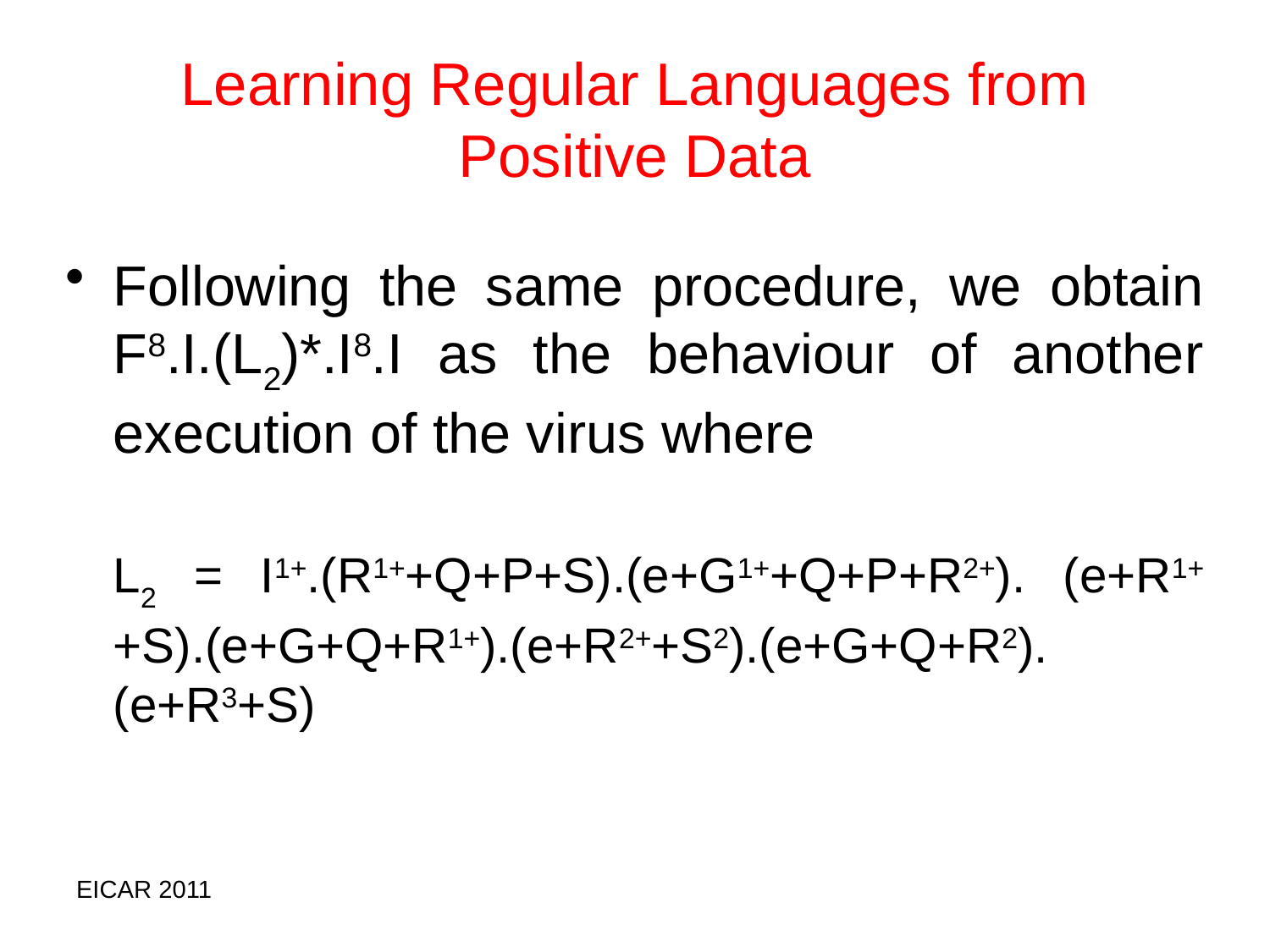

# Learning Regular Languages from Positive Data
Following the same procedure, we obtain F8.I.(L2)*.I8.I as the behaviour of another execution of the virus where

	L2 = I1+.(R1++Q+P+S).(e+G1++Q+P+R2+). (e+R1++S).(e+G+Q+R1+).(e+R2++S2).(e+G+Q+R2).(e+R3+S)
EICAR 2011